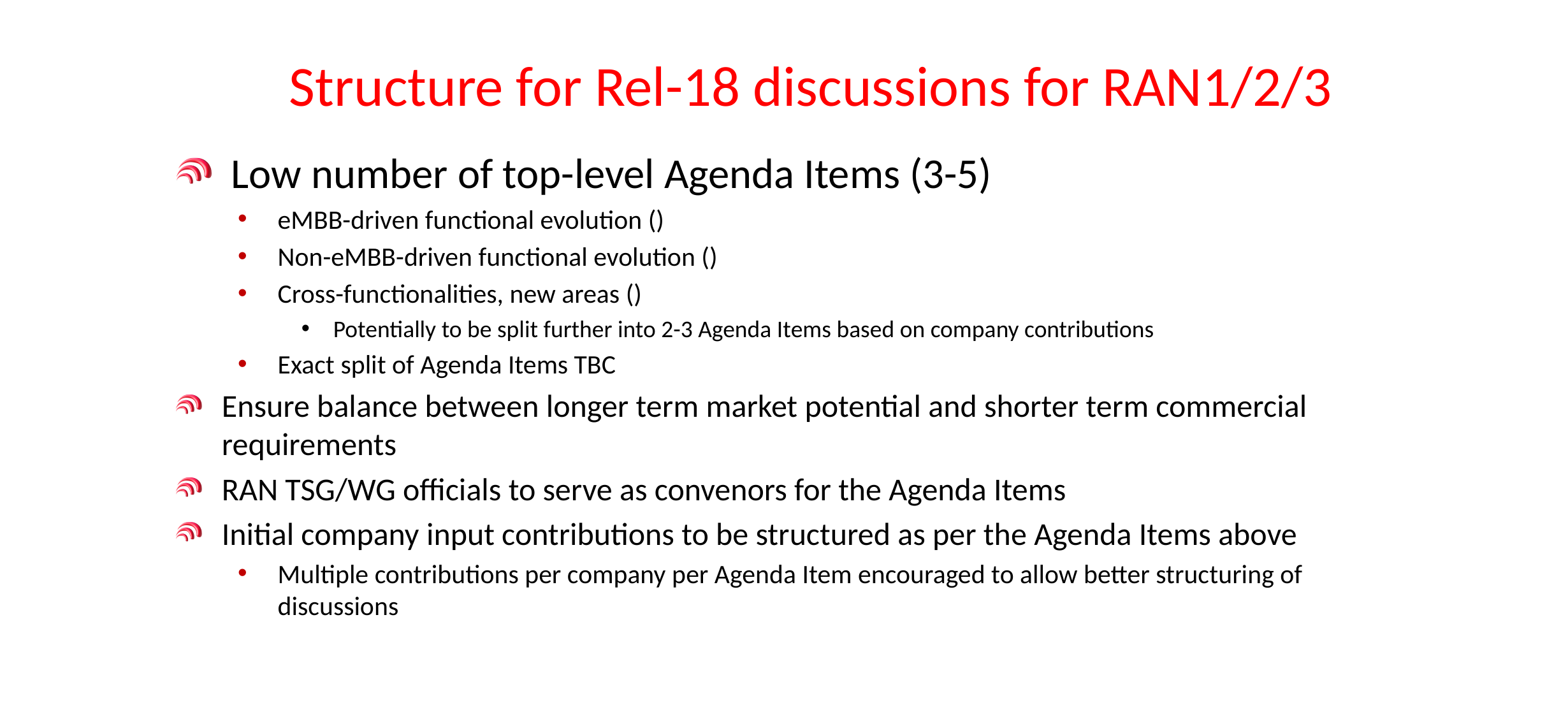

# Structure for Rel-18 discussions for RAN1/2/3
 Low number of top-level Agenda Items (3-5)
eMBB-driven functional evolution ()
Non-eMBB-driven functional evolution ()
Cross-functionalities, new areas ()
Potentially to be split further into 2-3 Agenda Items based on company contributions
Exact split of Agenda Items TBC
Ensure balance between longer term market potential and shorter term commercial requirements
RAN TSG/WG officials to serve as convenors for the Agenda Items
Initial company input contributions to be structured as per the Agenda Items above
Multiple contributions per company per Agenda Item encouraged to allow better structuring of discussions